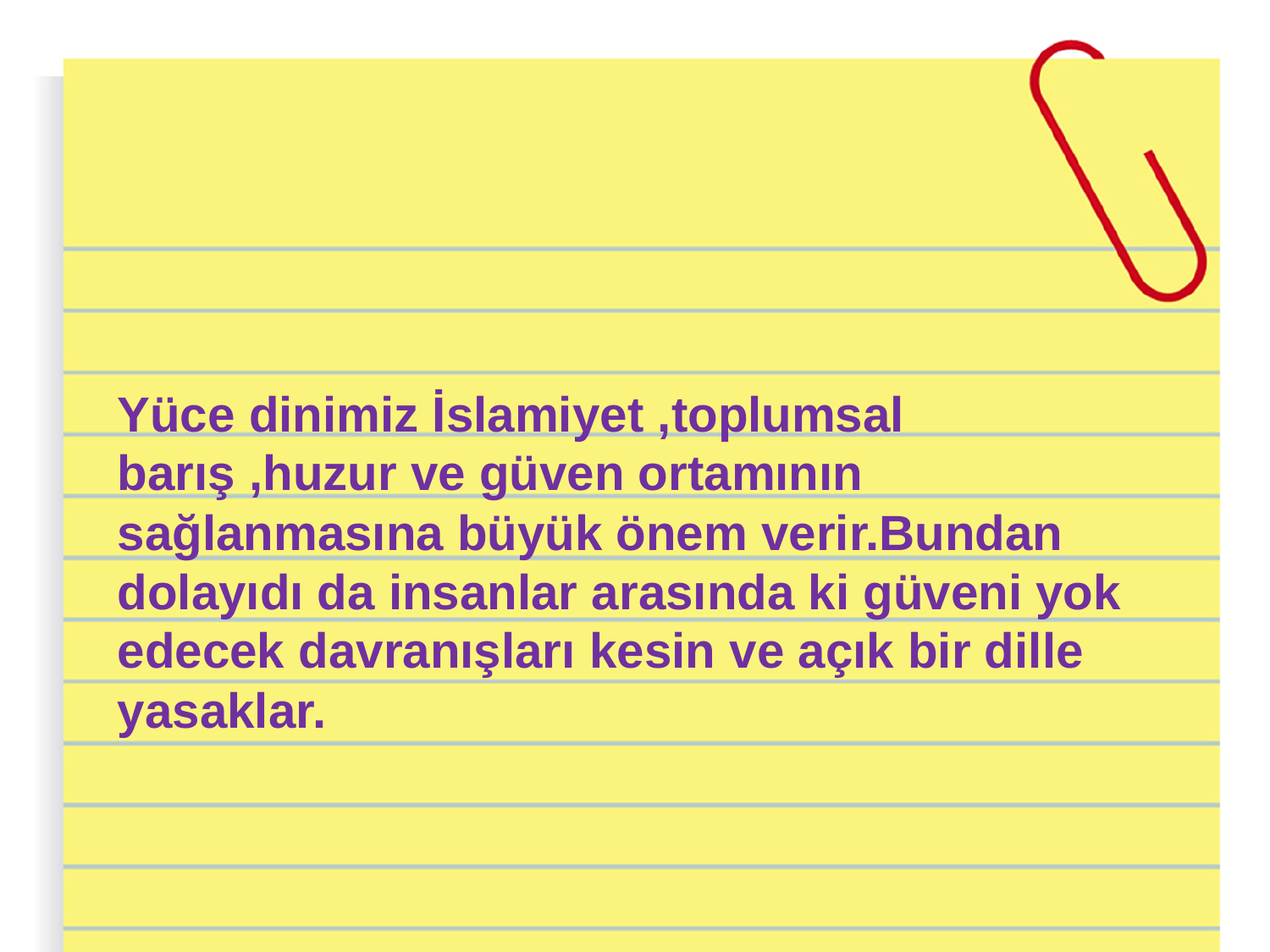

Yüce dinimiz İslamiyet ,toplumsal barış ,huzur ve güven ortamının sağlanmasına büyük önem verir.Bundan dolayıdı da insanlar arasında ki güveni yok edecek davranışları kesin ve açık bir dille yasaklar.